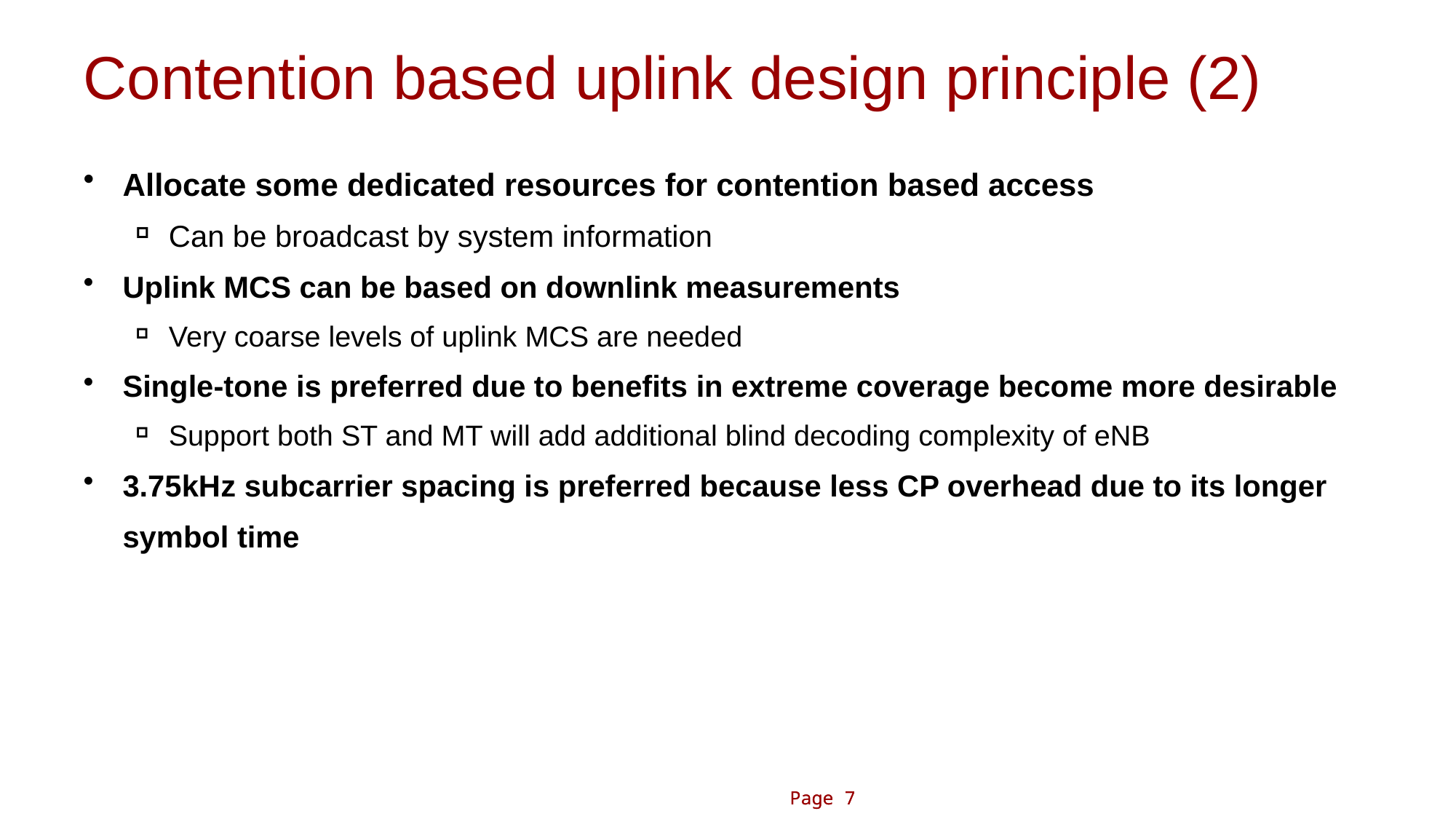

# Contention based uplink design principle (2)
Allocate some dedicated resources for contention based access
Can be broadcast by system information
Uplink MCS can be based on downlink measurements
Very coarse levels of uplink MCS are needed
Single-tone is preferred due to benefits in extreme coverage become more desirable
Support both ST and MT will add additional blind decoding complexity of eNB
3.75kHz subcarrier spacing is preferred because less CP overhead due to its longer symbol time